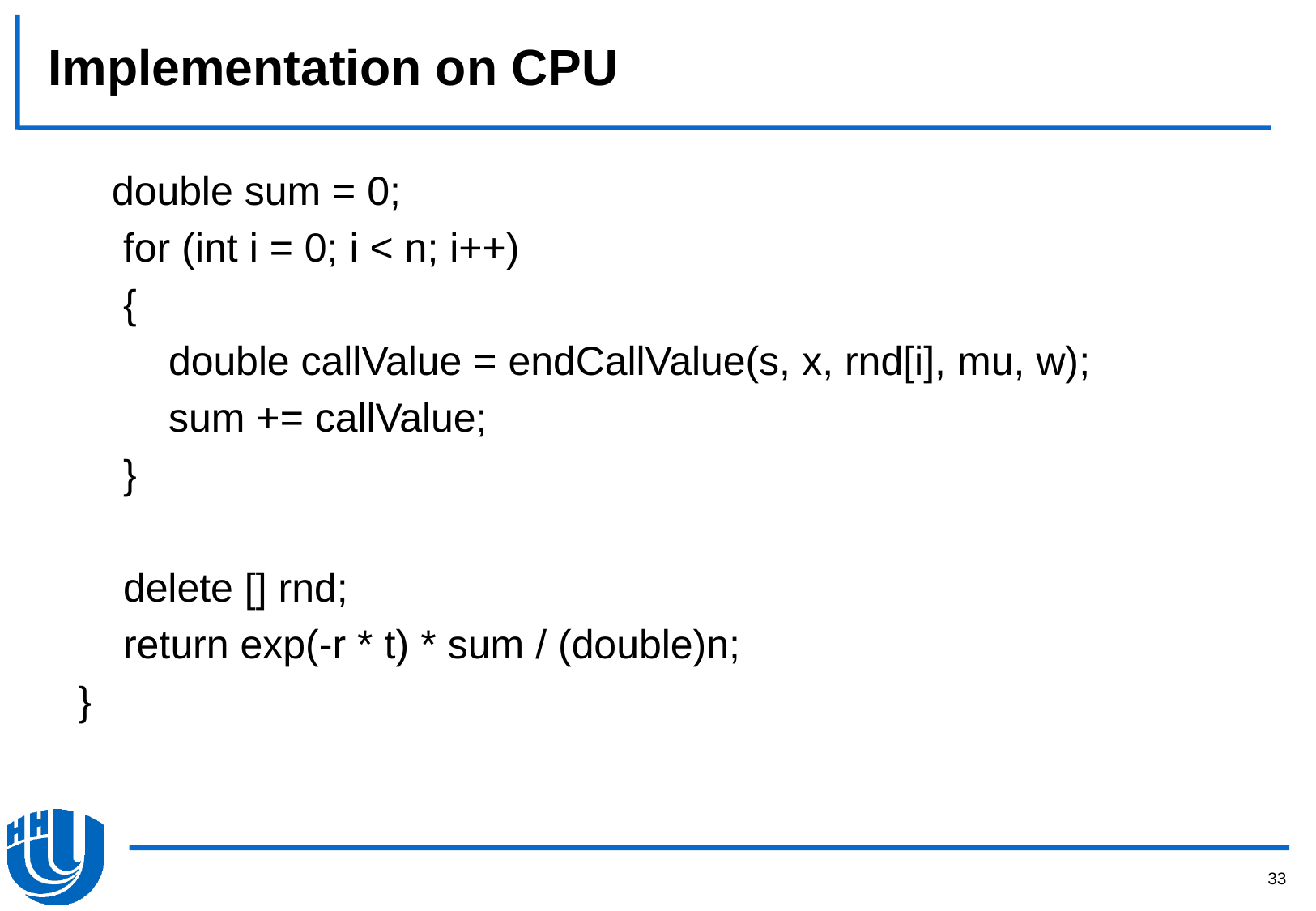

# Implementation on CPU
   double sum = 0;
    for (int i = 0; i < n; i++)
    {
        double callValue = endCallValue(s, x, rnd[i], mu, w);
        sum += callValue;
    }

    delete [] rnd;
    return exp(-r * t) * sum / (double)n;
}
33